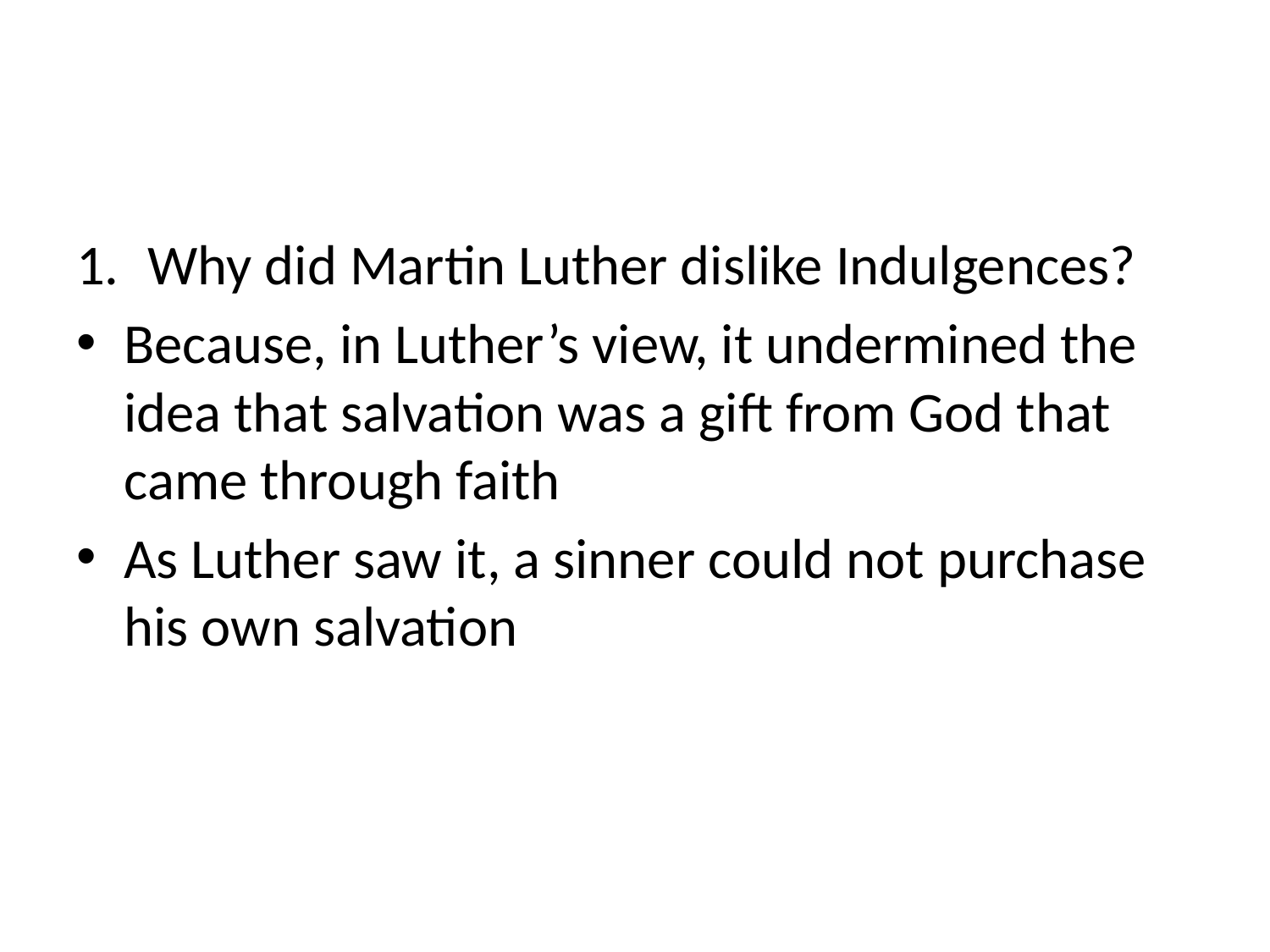

#
Why did Martin Luther dislike Indulgences?
Because, in Luther’s view, it undermined the idea that salvation was a gift from God that came through faith
As Luther saw it, a sinner could not purchase his own salvation